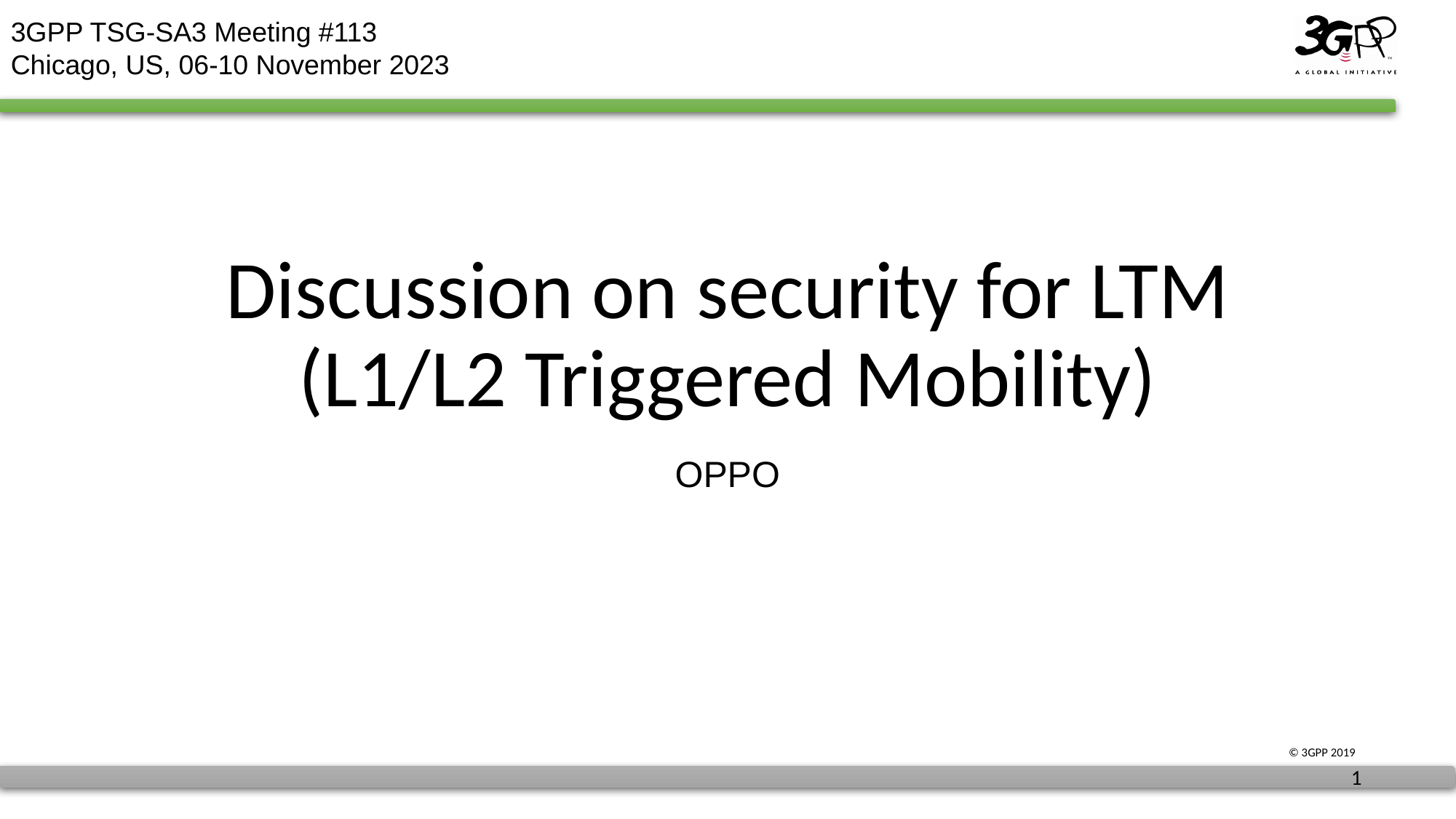

3GPP TSG-SA3 Meeting #113
Chicago, US, 06-10 November 2023
# Discussion on security for LTM (L1/L2 Triggered Mobility)
OPPO